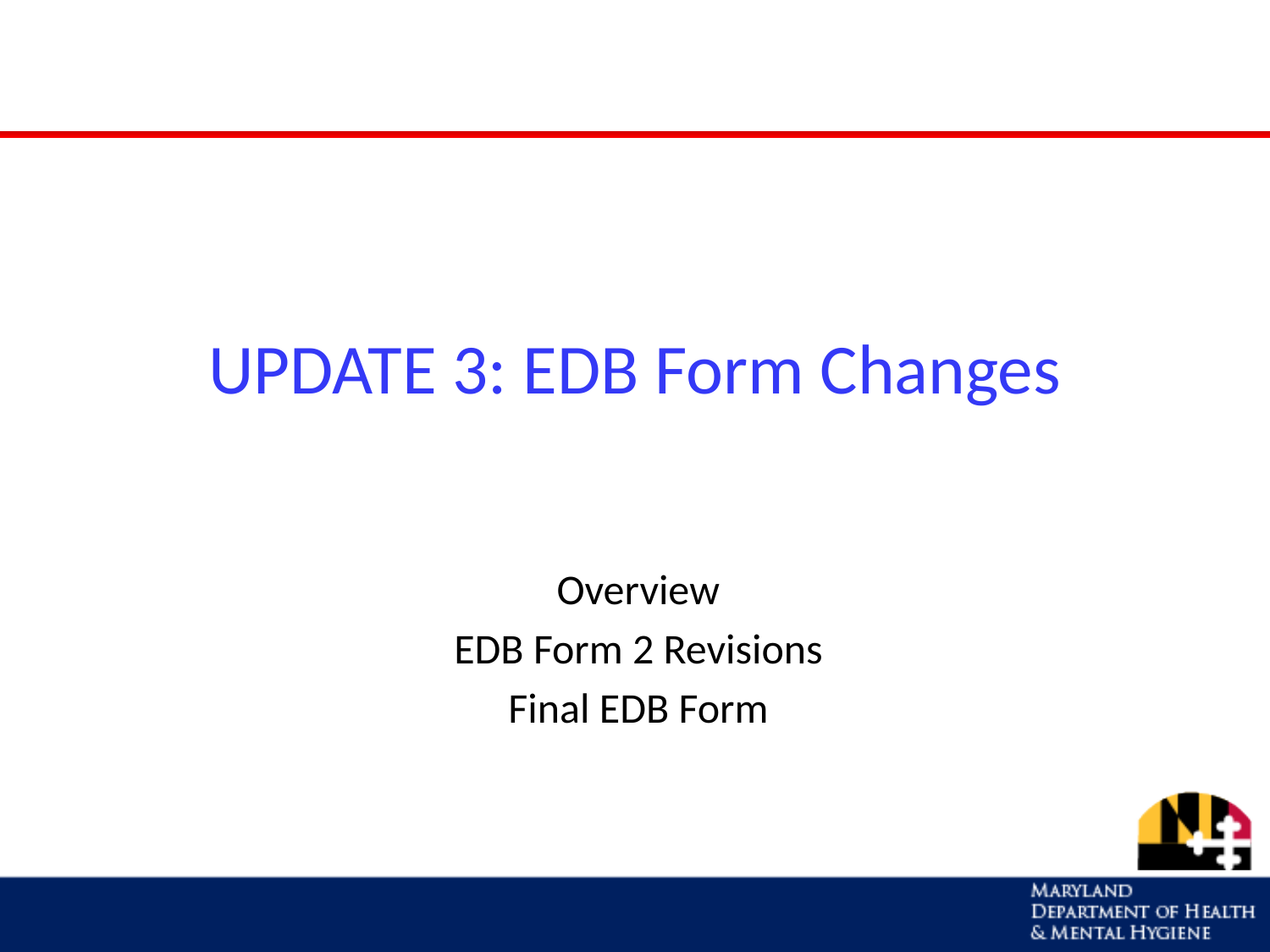

# UPDATE 3: EDB Form Changes
Overview
EDB Form 2 Revisions
Final EDB Form